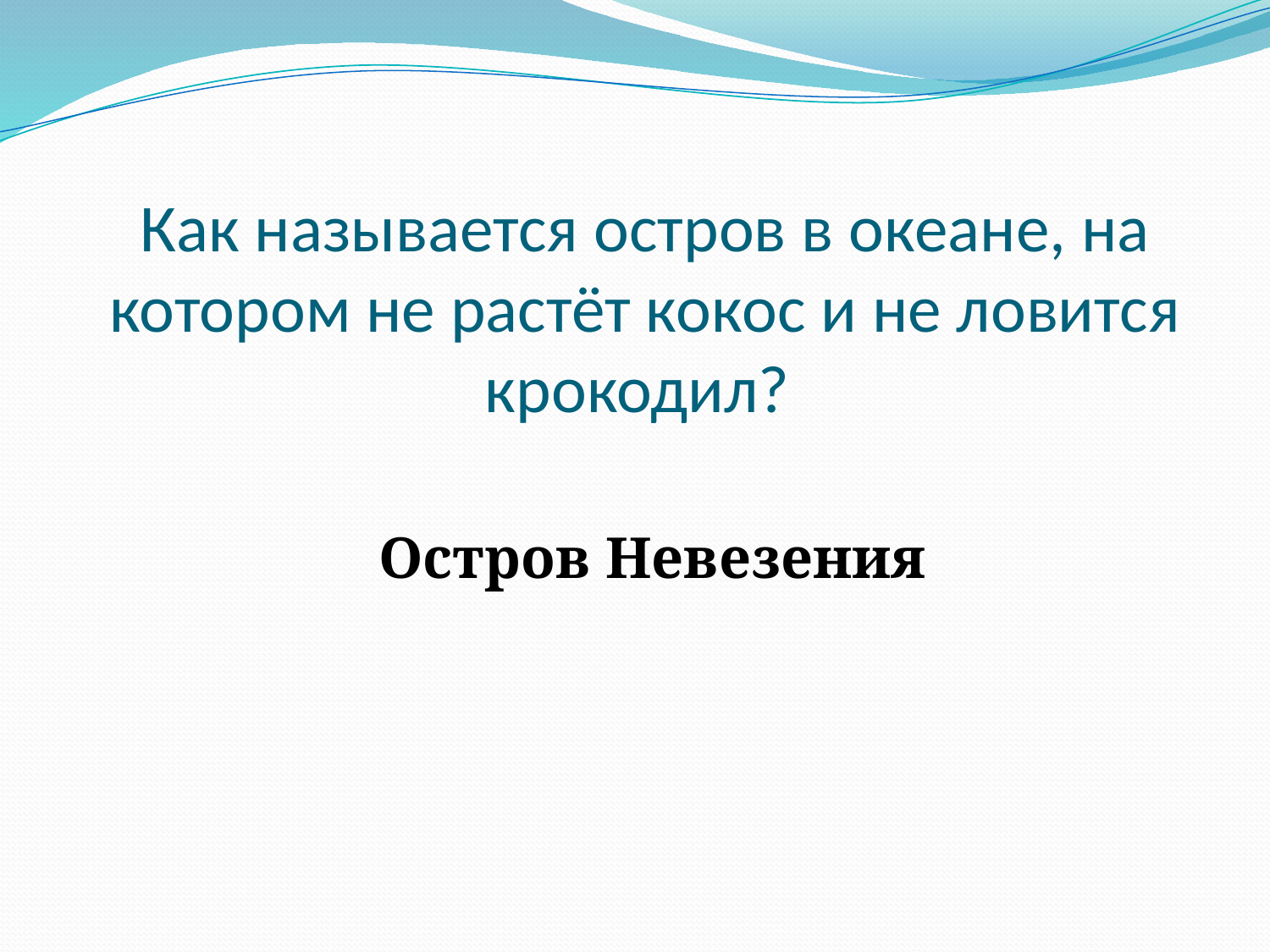

# Как называется остров в океане, на котором не растёт кокос и не ловится крокодил?
Остров Невезения